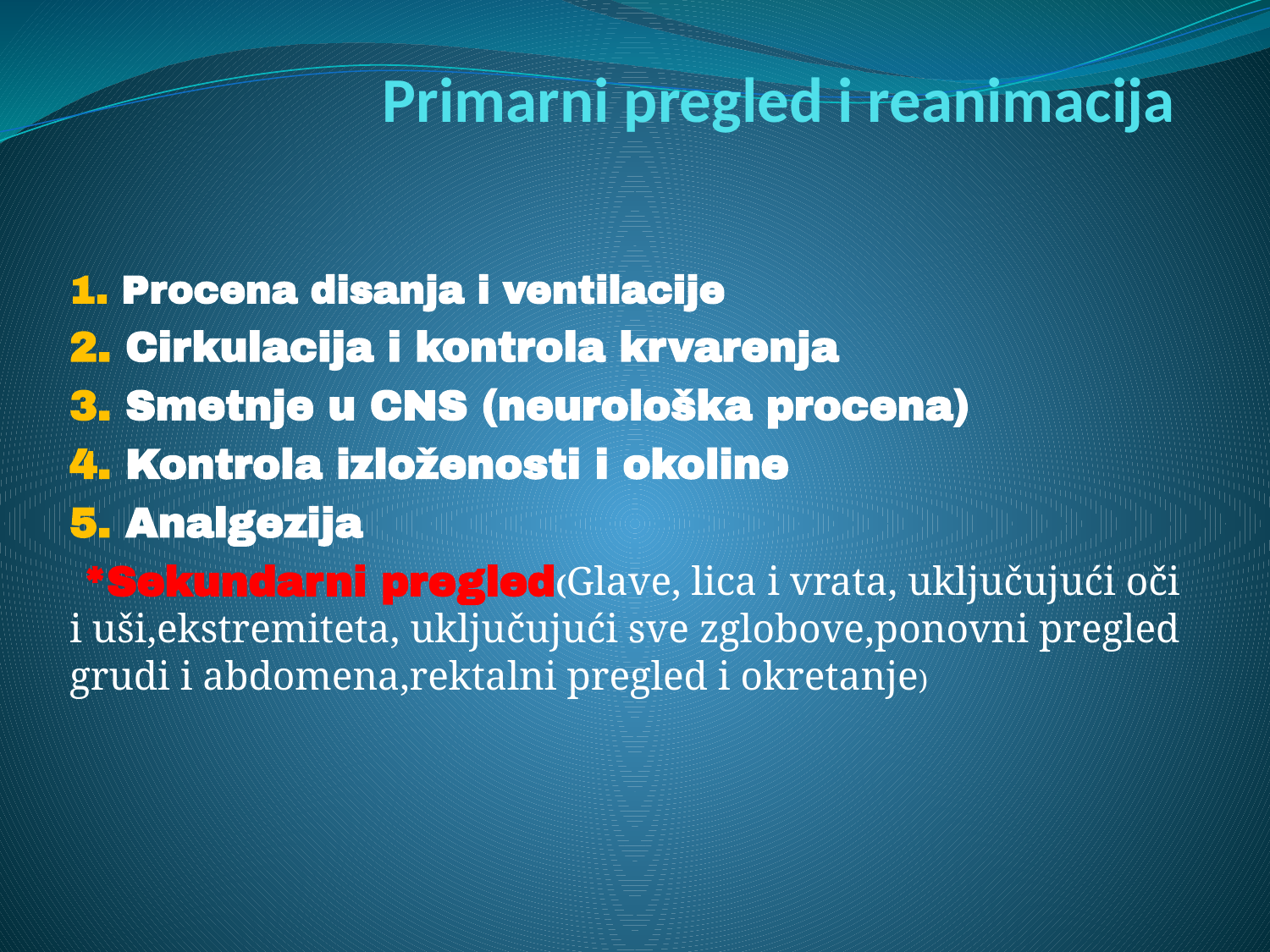

# Primarni pregled i reanimacija
1. Procena disanja i ventilacije
2. Cirkulacija i kontrola krvarenja
3. Smetnje u CNS (neurološka procena)
4. Kontrola izloženosti i okoline
5. Analgezija
 *Sekundarni pregled(Glave, lica i vrata, uključujući oči i uši,ekstremiteta, uključujući sve zglobove,ponovni pregled grudi i abdomena,rektalni pregled i okretanje)